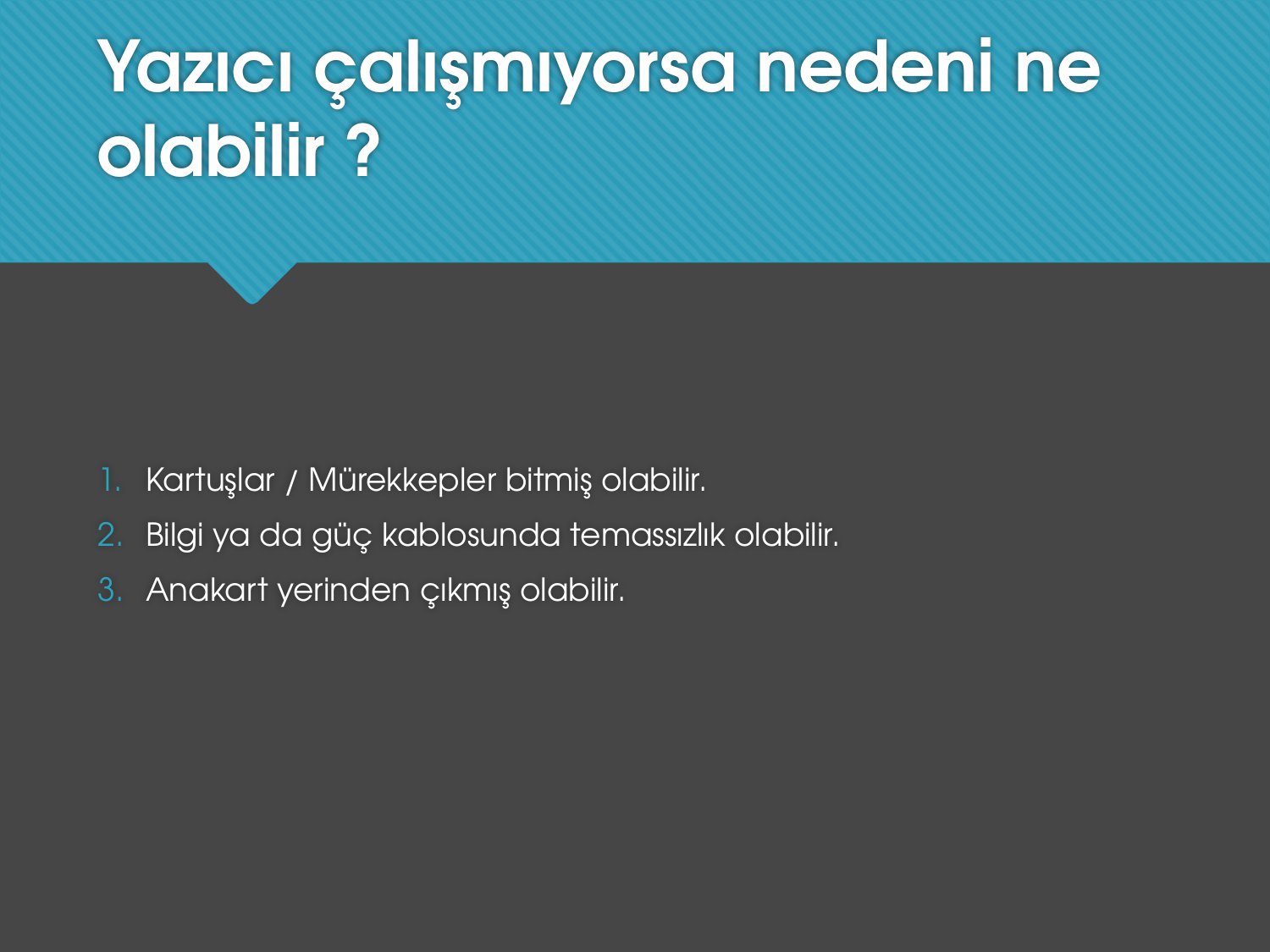

# Yazıcı çalışmıyorsa nedeni ne olabilir ?
Kartuşlar / Mürekkepler bitmiş olabilir.
Bilgi ya da güç kablosunda temassızlık olabilir.
Anakart yerinden çıkmış olabilir.